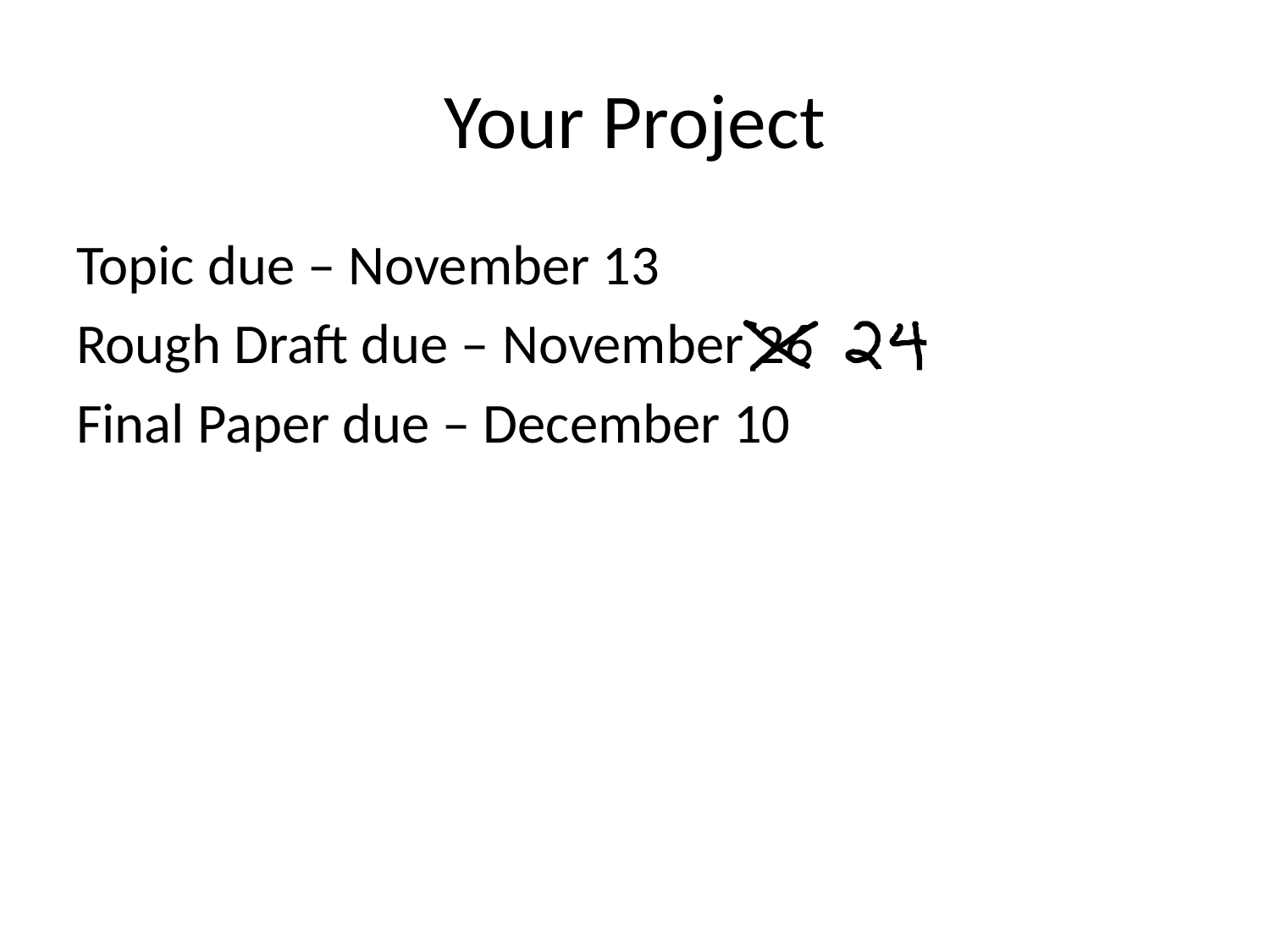

# Your Project
Topic due – November 13
Rough Draft due – November 26
Final Paper due – December 10